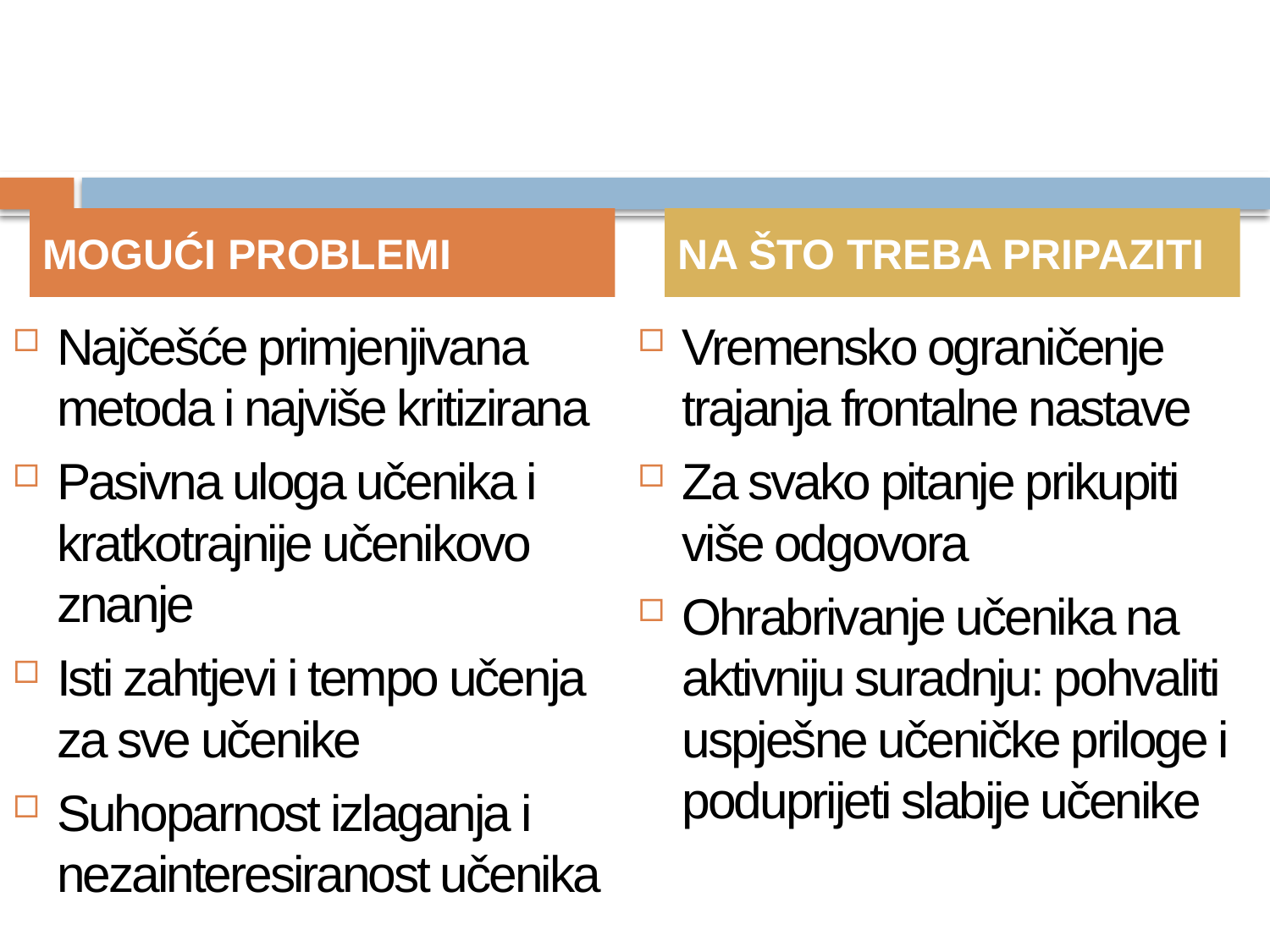

#
MOGUĆI PROBLEMI
NA ŠTO TREBA PRIPAZITI
Najčešće primjenjivana metoda i najviše kritizirana
Pasivna uloga učenika i kratkotrajnije učenikovo znanje
Isti zahtjevi i tempo učenja za sve učenike
Suhoparnost izlaganja i nezainteresiranost učenika

Vremensko ograničenje trajanja frontalne nastave
Za svako pitanje prikupiti više odgovora
Ohrabrivanje učenika na aktivniju suradnju: pohvaliti uspješne učeničke priloge i poduprijeti slabije učenike